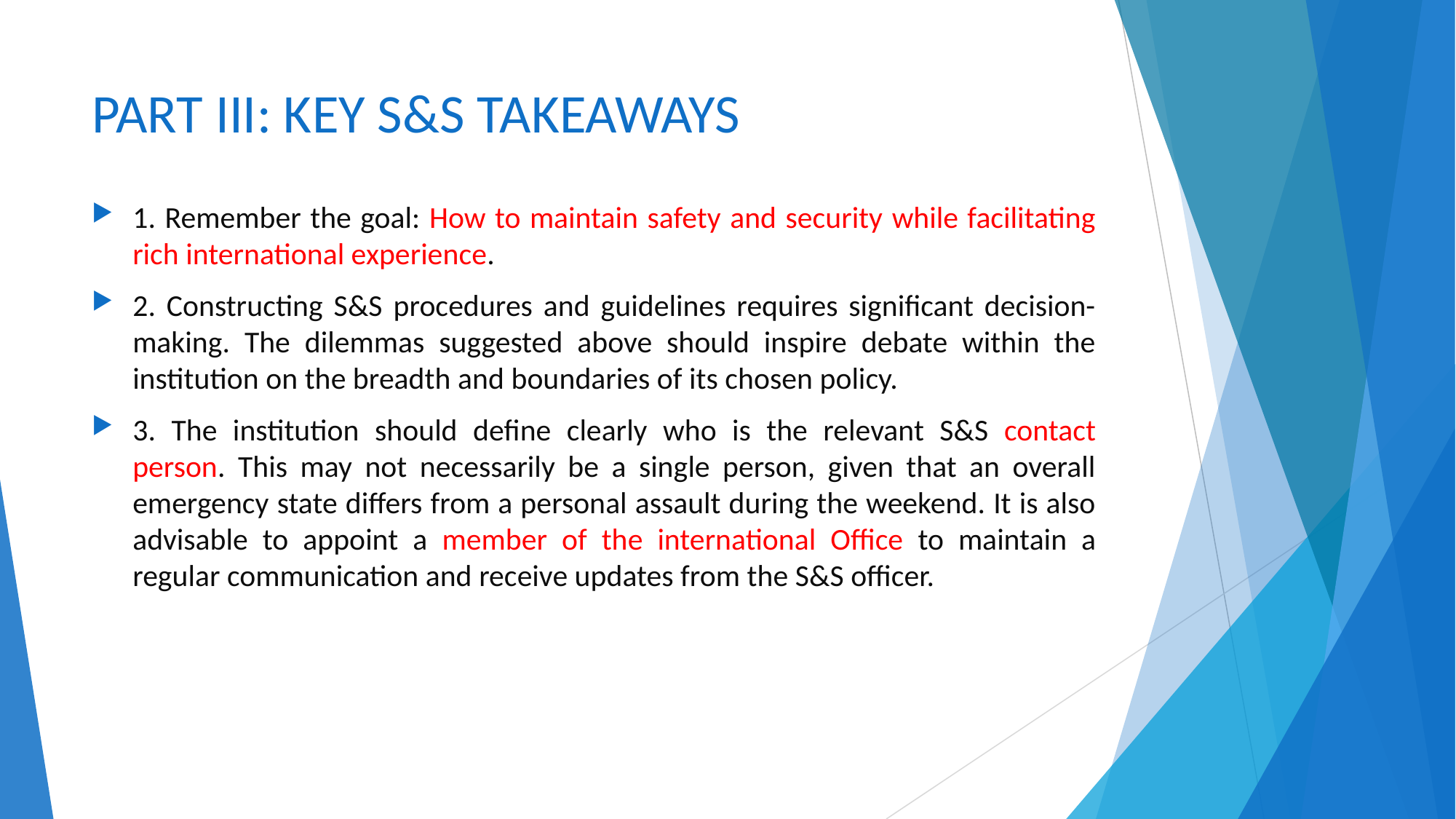

# PART III: KEY S&S TAKEAWAYS
1. Remember the goal: How to maintain safety and security while facilitating rich international experience.
2. Constructing S&S procedures and guidelines requires significant decision-making. The dilemmas suggested above should inspire debate within the institution on the breadth and boundaries of its chosen policy.
3. The institution should define clearly who is the relevant S&S contact person. This may not necessarily be a single person, given that an overall emergency state differs from a personal assault during the weekend. It is also advisable to appoint a member of the international Office to maintain a regular communication and receive updates from the S&S officer.